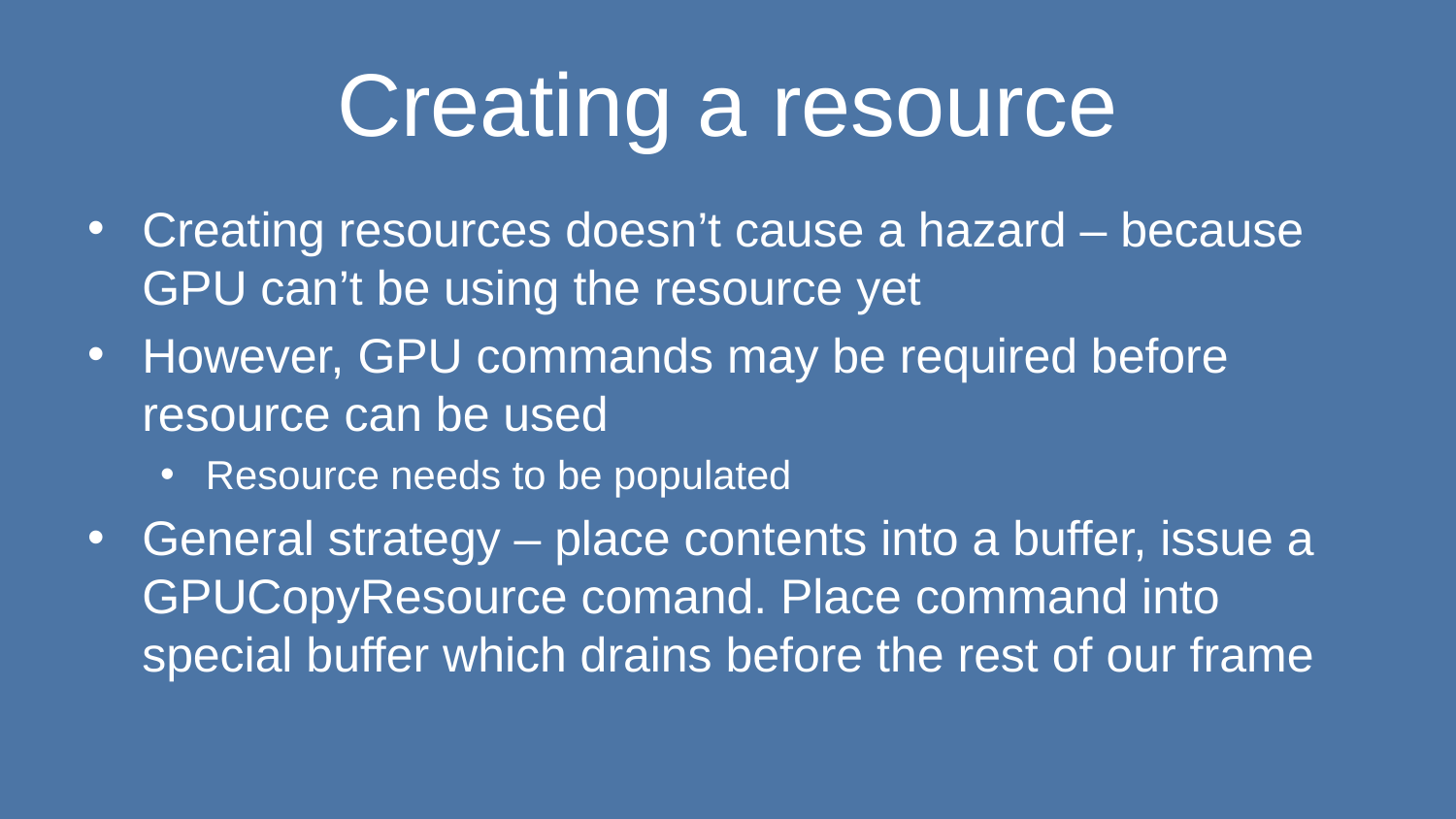

# Creating a resource
Creating resources doesn’t cause a hazard – because GPU can’t be using the resource yet
However, GPU commands may be required before resource can be used
Resource needs to be populated
General strategy – place contents into a buffer, issue a GPUCopyResource comand. Place command into special buffer which drains before the rest of our frame